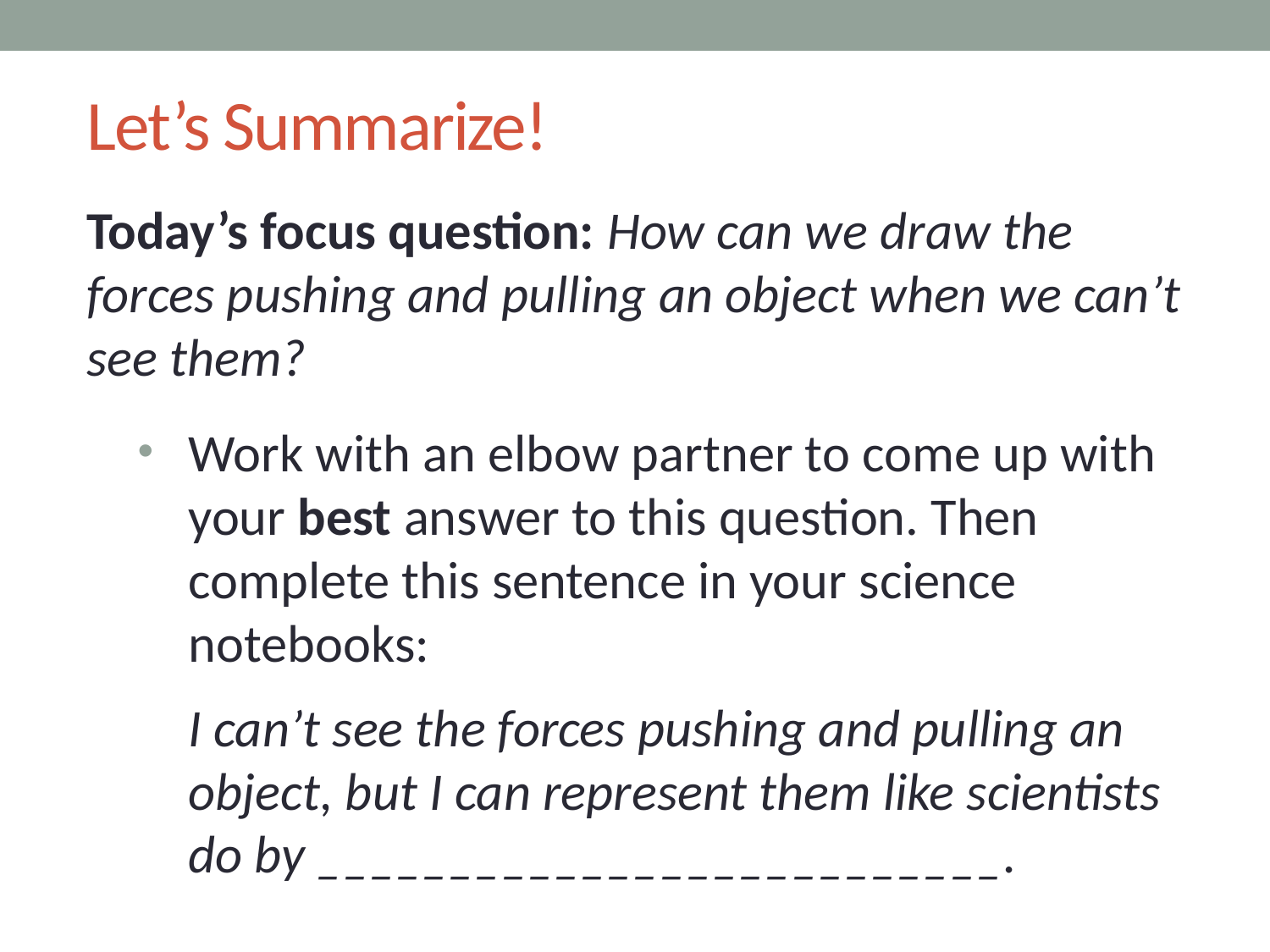

# Let’s Summarize!
Today’s focus question: How can we draw the forces pushing and pulling an object when we can’t see them?
Work with an elbow partner to come up with your best answer to this question. Then complete this sentence in your science notebooks:
I can’t see the forces pushing and pulling an object, but I can represent them like scientists do by __________________________.